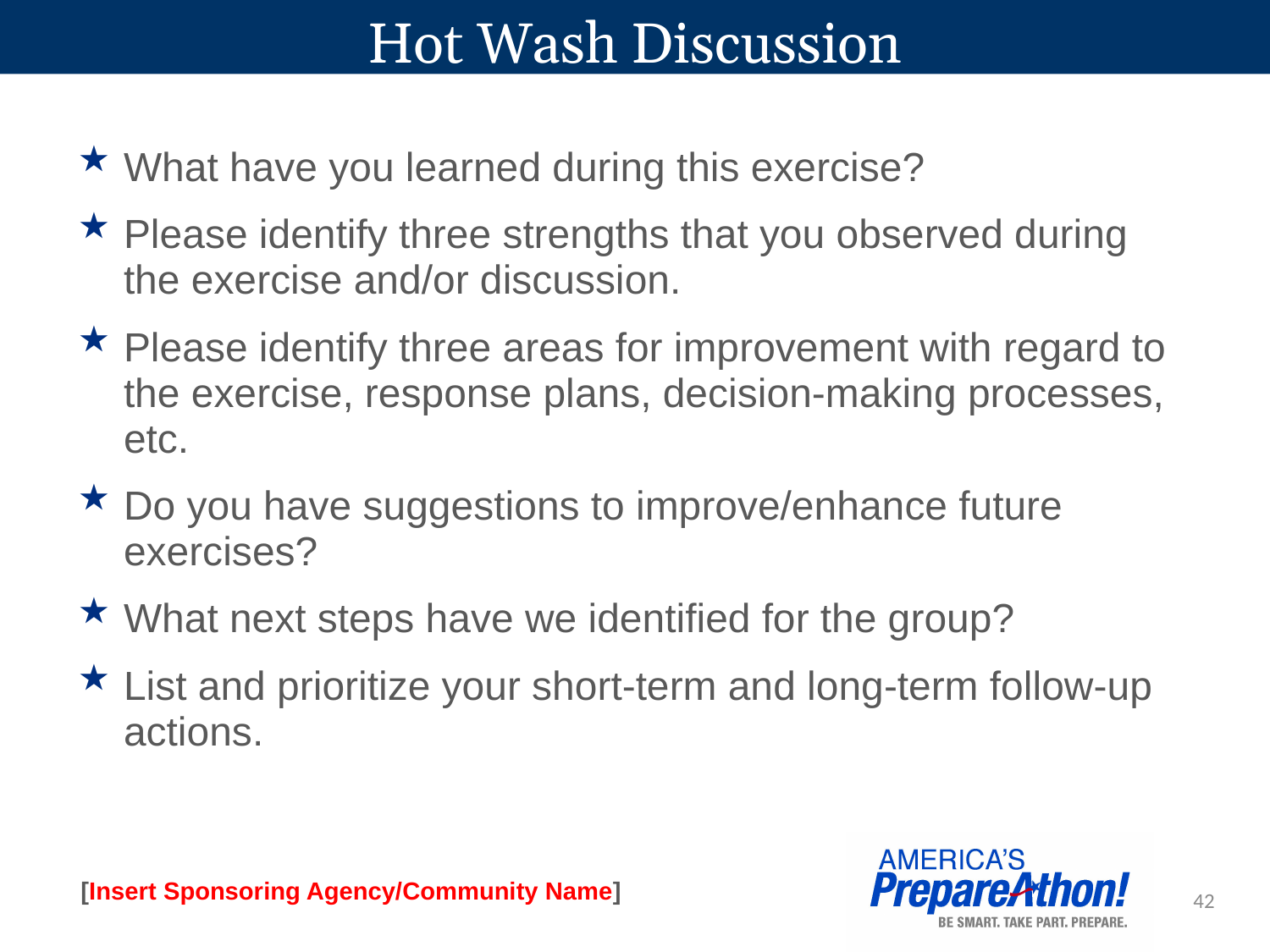

# Hot Wash Discussion
What have you learned during this exercise?
Please identify three strengths that you observed during the exercise and/or discussion.
Please identify three areas for improvement with regard to the exercise, response plans, decision-making processes, etc.
Do you have suggestions to improve/enhance future exercises?
What next steps have we identified for the group?
List and prioritize your short-term and long-term follow-up actions.

42